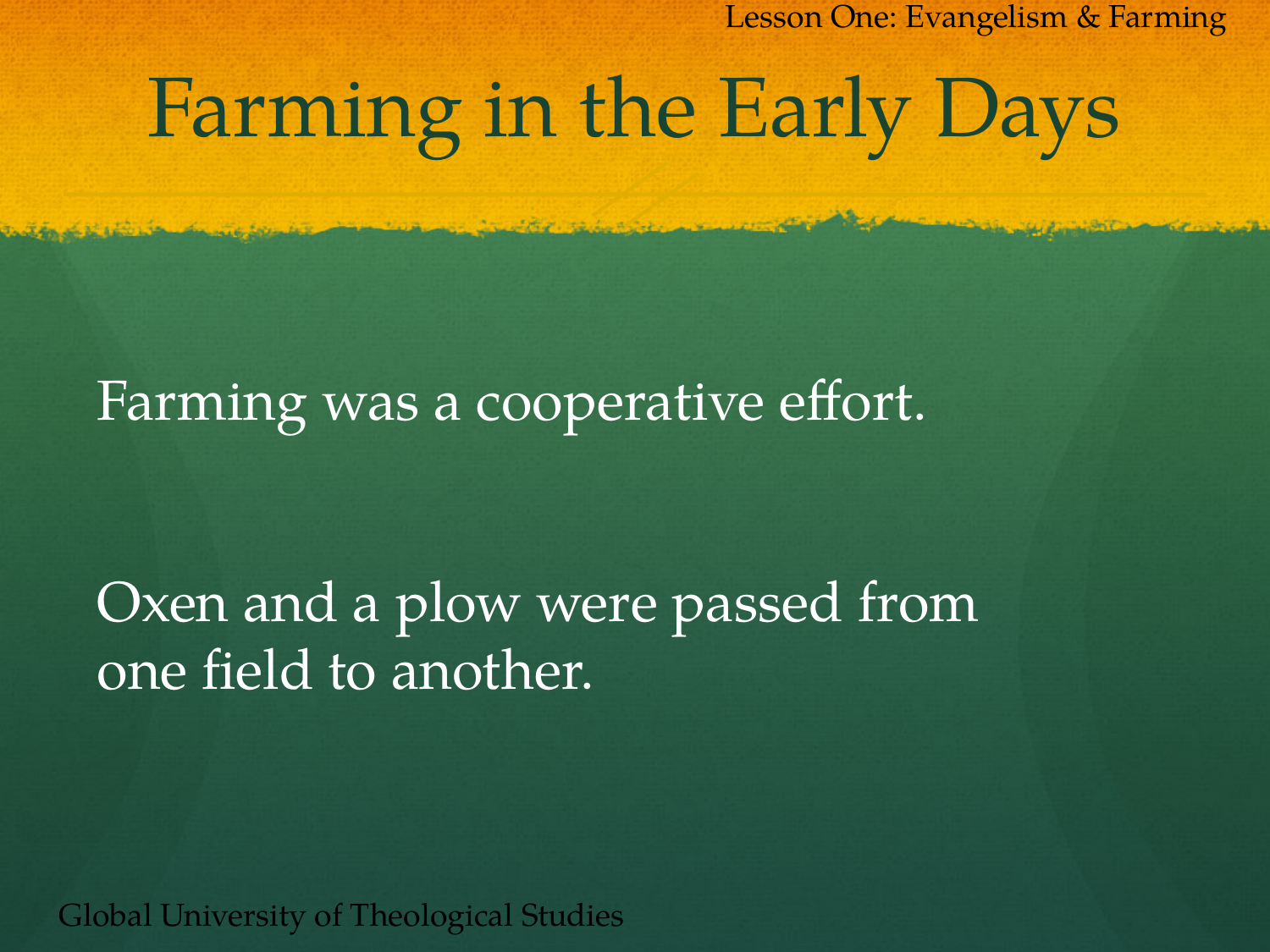

Lesson One: Evangelism & Farming

# Farming in the Early Days
Farming was a cooperative effort.
Oxen and a plow were passed from one field to another.
Global University of Theological Studies